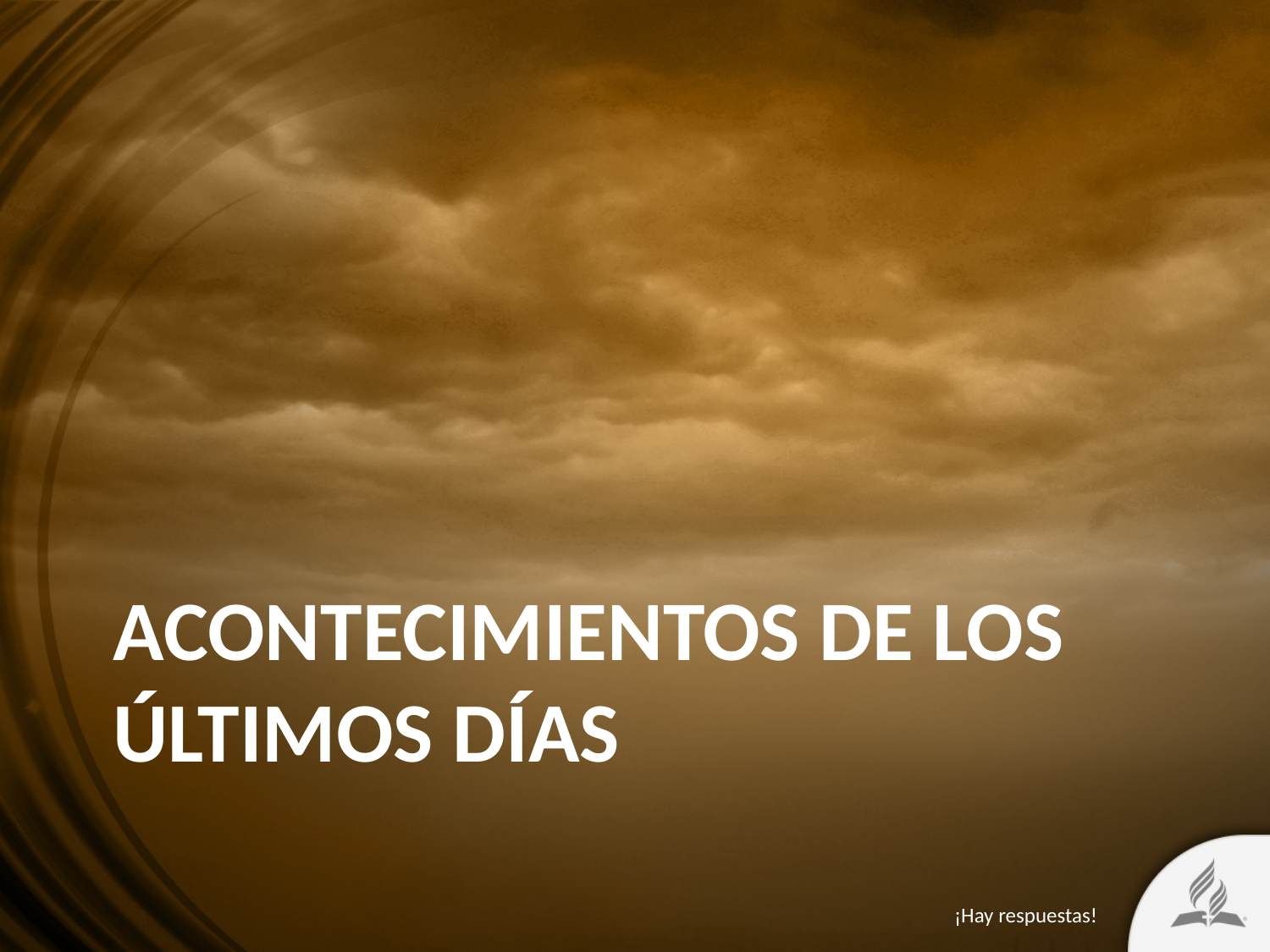

# ACONTECIMIENTOS DE LOS ÚLTIMOS DÍAS
¡Hay respuestas!